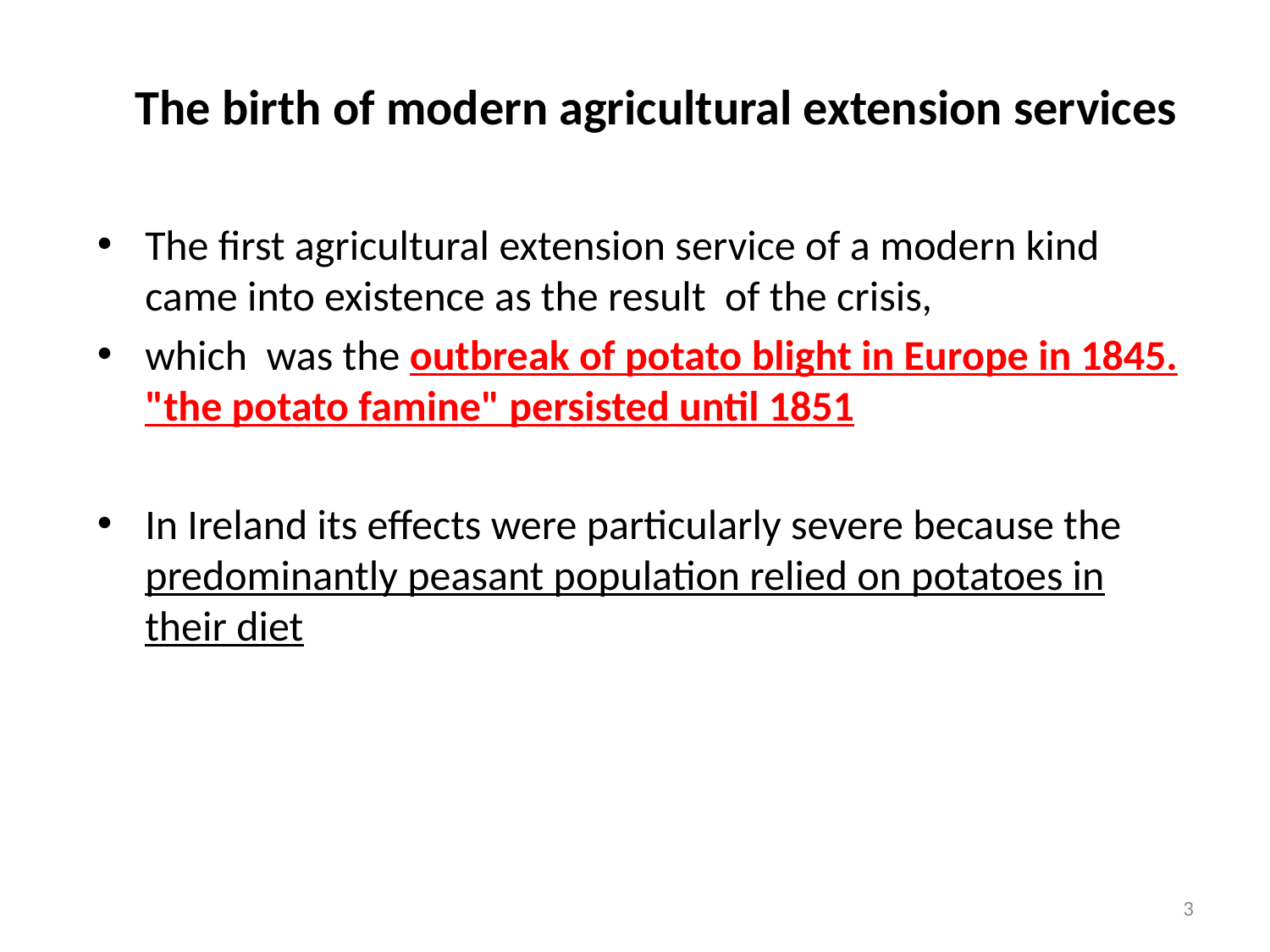

# The birth of modern agricultural extension services
The first agricultural extension service of a modern kind came into existence as the result  of the crisis,
which  was the outbreak of potato blight in Europe in 1845. "the potato famine" persisted until 1851

In Ireland its effects were particularly severe because the predominantly peasant population relied on potatoes in their diet

3